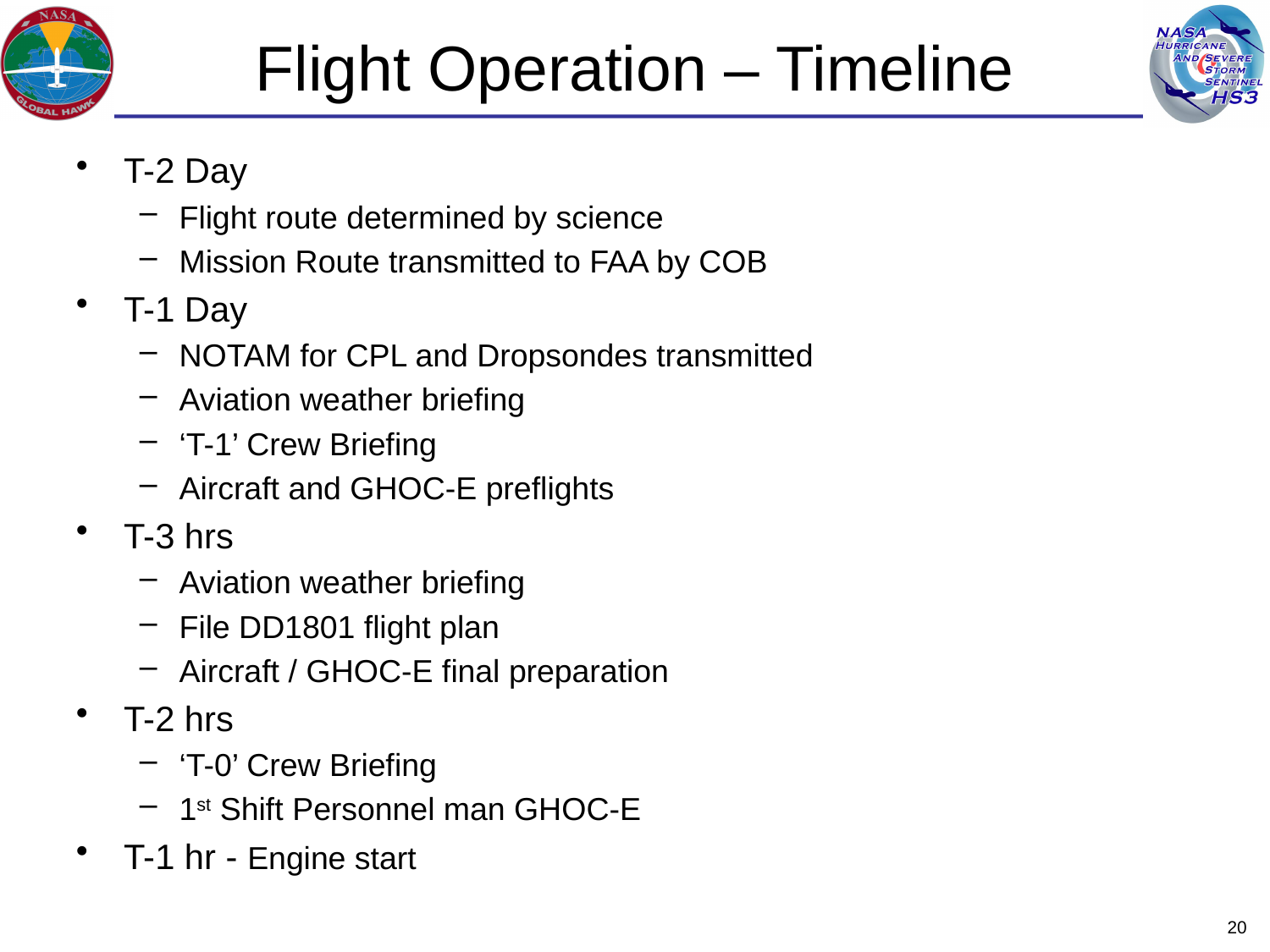

# Flight Operation – Timeline
T-2 Day
Flight route determined by science
Mission Route transmitted to FAA by COB
T-1 Day
NOTAM for CPL and Dropsondes transmitted
Aviation weather briefing
‘T-1’ Crew Briefing
Aircraft and GHOC-E preflights
T-3 hrs
Aviation weather briefing
File DD1801 flight plan
Aircraft / GHOC-E final preparation
T-2 hrs
‘T-0’ Crew Briefing
1st Shift Personnel man GHOC-E
T-1 hr - Engine start

20